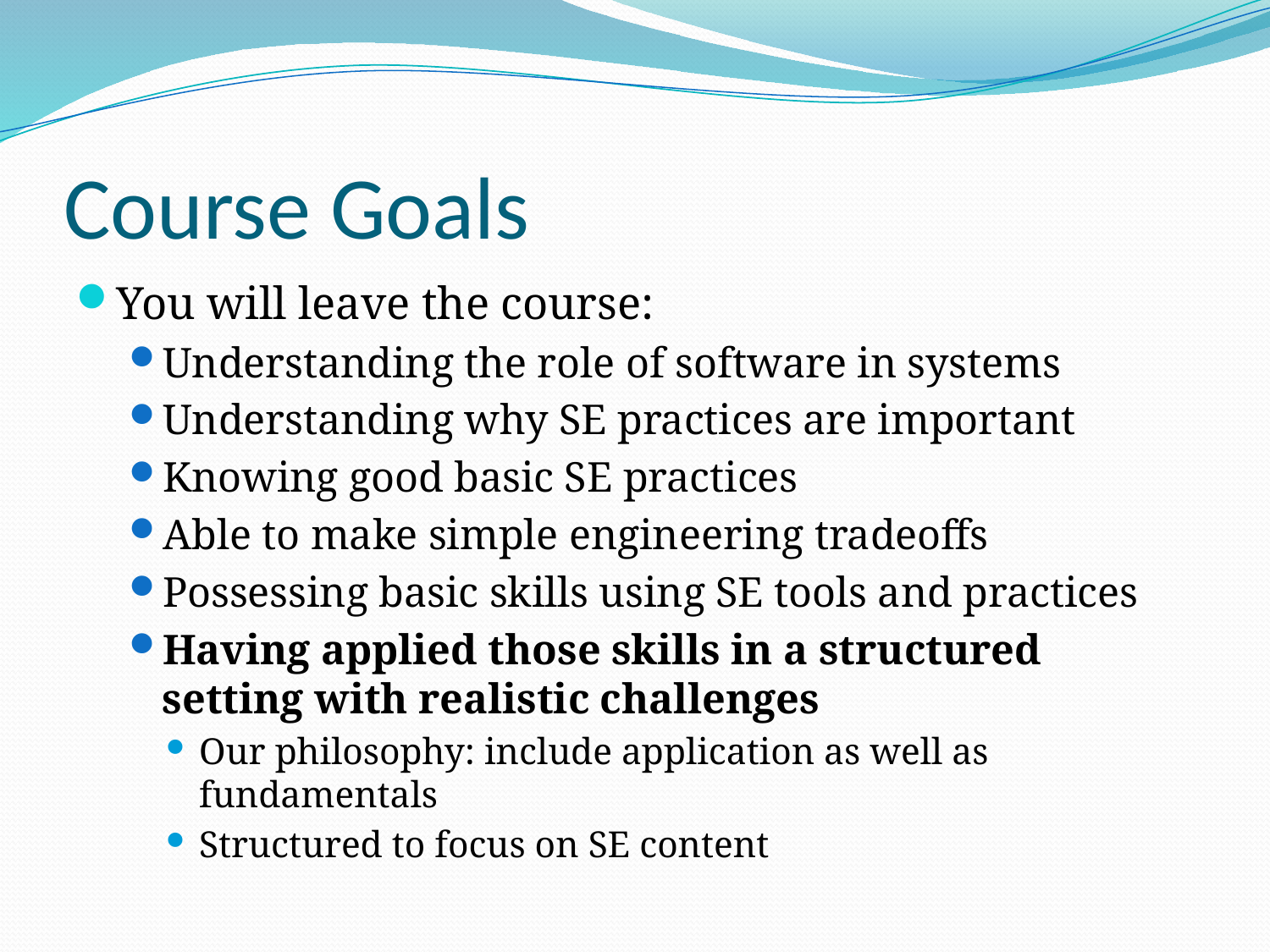

# Course Goals
You will leave the course:
Understanding the role of software in systems
Understanding why SE practices are important
Knowing good basic SE practices
Able to make simple engineering tradeoffs
Possessing basic skills using SE tools and practices
Having applied those skills in a structured setting with realistic challenges
Our philosophy: include application as well as fundamentals
Structured to focus on SE content